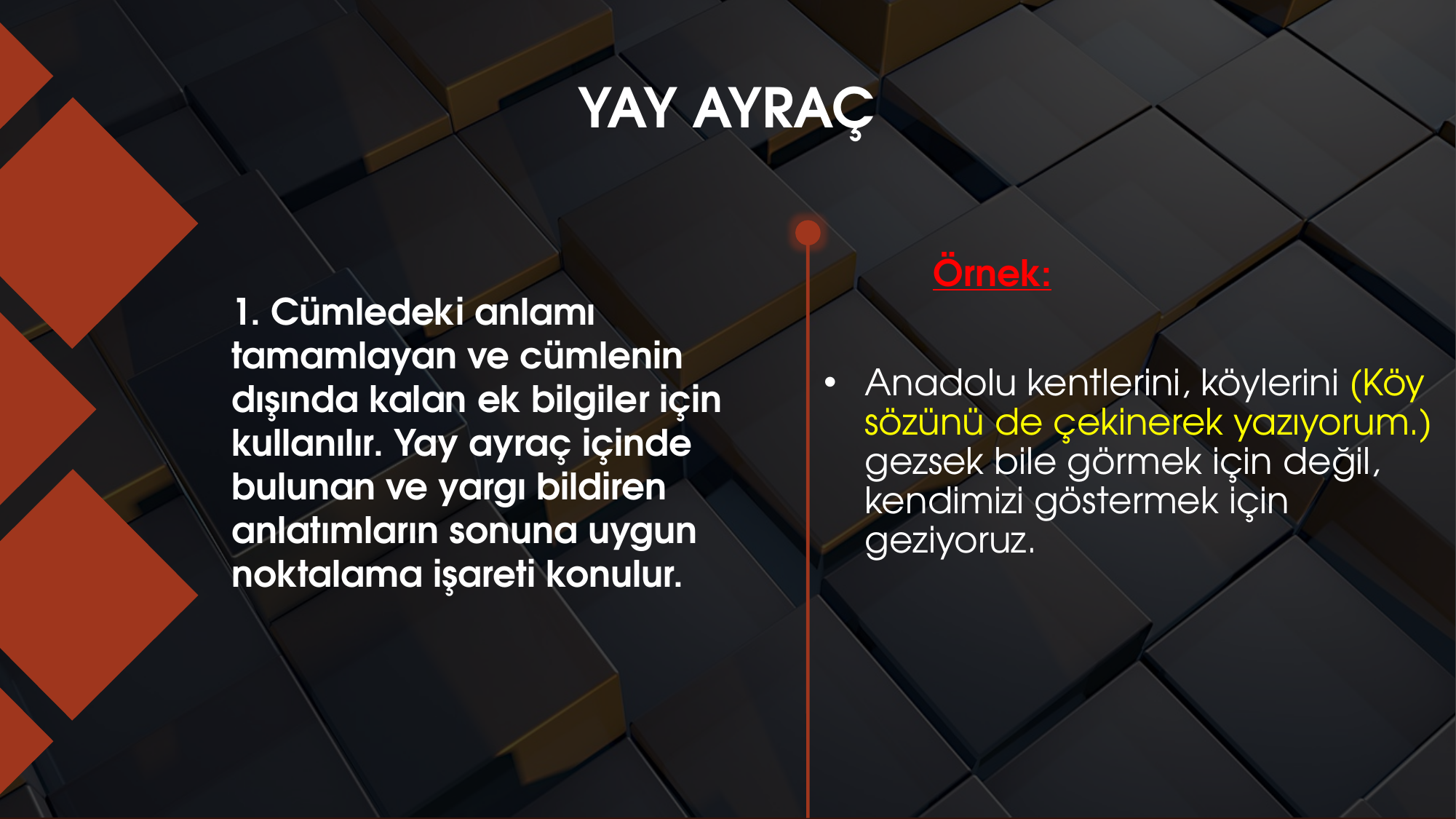

# YAY AYRAÇ

	Örnek:

Anadolu kentlerini, köylerini (Köy sözünü de çekinerek yazıyorum.) gezsek bile görmek için değil, kendimizi göstermek için geziyoruz.
1. Cümledeki anlamı tamamlayan ve cümlenin dışında kalan ek bilgiler için kullanılır. Yay ayraç içinde bulunan ve yargı bildiren anlatımların sonuna uygun noktalama işareti konulur.